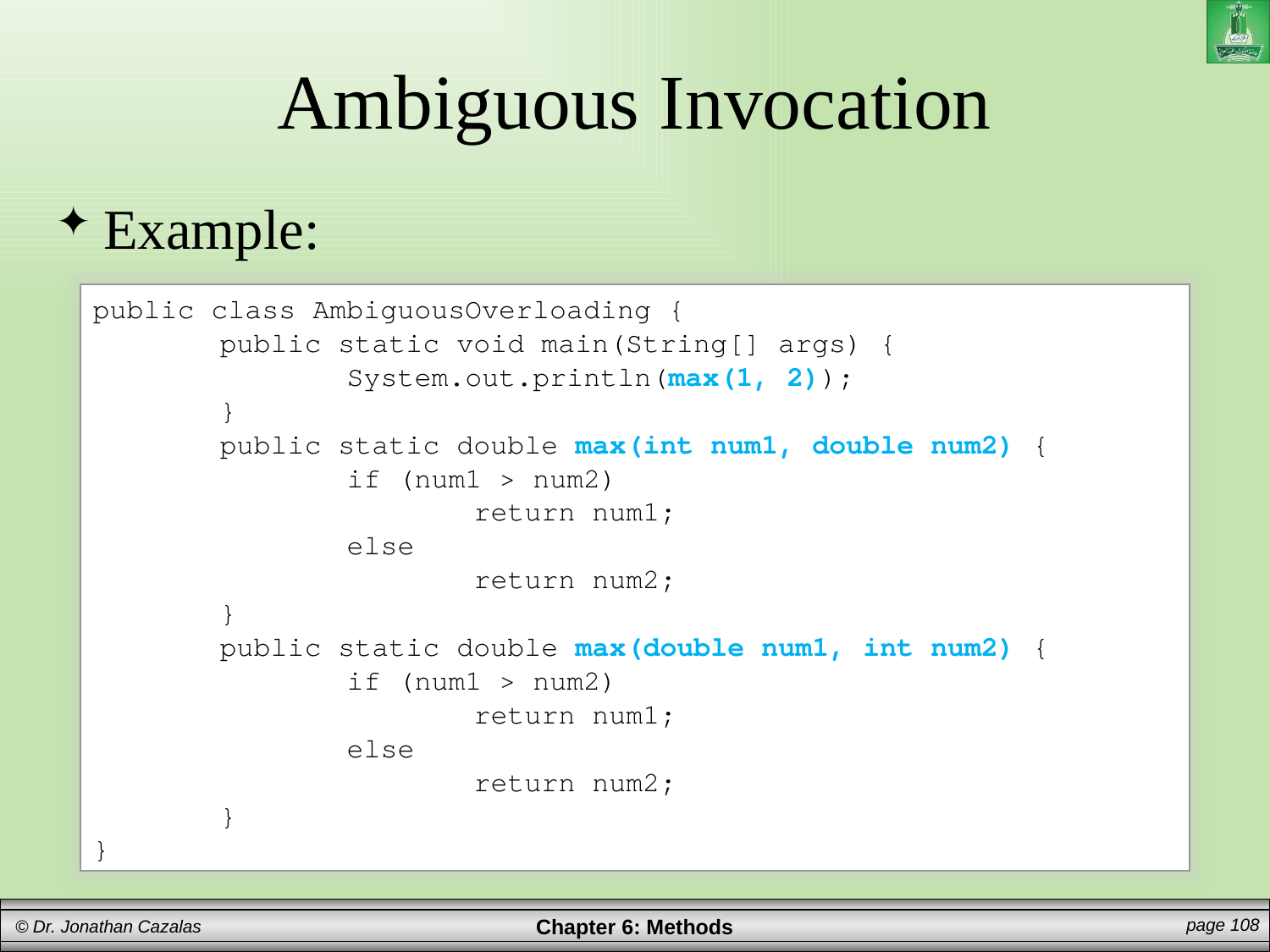

# Ambiguous Invocation
Example:

public class AmbiguousOverloading {
	public static void main(String[] args) {
		System.out.println(max(1, 2));
	}
	public static double max(int num1, double num2) {
		if (num1 > num2)
			return num1;
		else
			return num2;
	}
	public static double max(double num1, int num2) {
		if (num1 > num2)
			return num1;
		else
			return num2;
	}
}